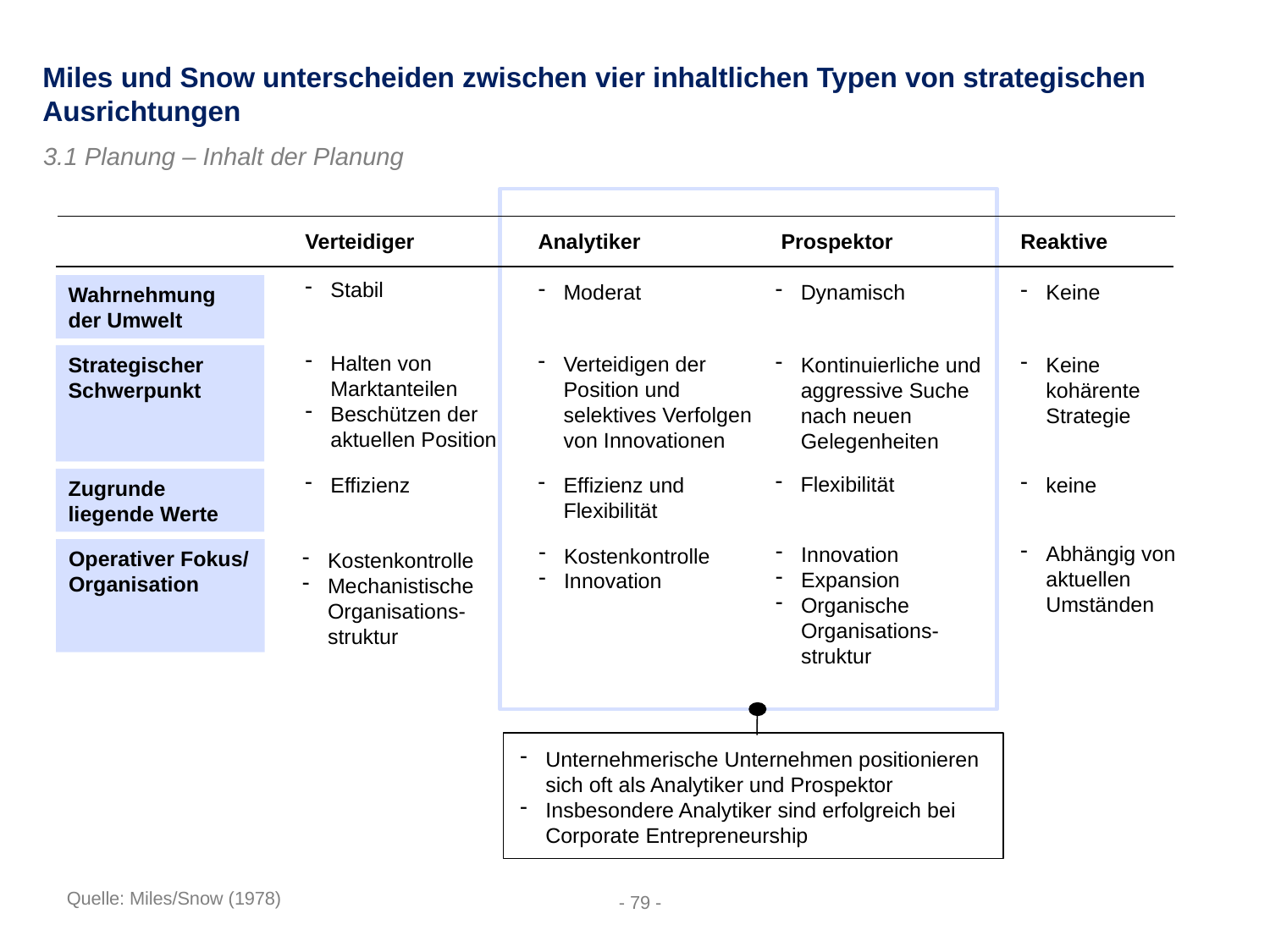

Miles und Snow unterscheiden zwischen vier inhaltlichen Typen von strategischen Ausrichtungen
3.1 Planung – Inhalt der Planung

Analytiker
Prospektor
Verteidiger
Reaktive
Stabil
Moderat
Dynamisch
Keine
Wahrnehmung der Umwelt
Halten von Marktanteilen
Beschützen der aktuellen Position
Verteidigen der Position und selektives Verfolgen von Innovationen
Strategischer Schwerpunkt
Kontinuierliche und aggressive Suche nach neuen Gelegenheiten
Keine kohärente Strategie
Flexibilität
Effizienz
Effizienz und Flexibilität
Zugrunde liegende Werte
Abhängig von aktuellen Umständen
Innovation
Expansion
Organische Organisations-struktur
Kostenkontrolle
Innovation

Operativer Fokus/
Organisation
Kostenkontrolle
Mechanistische Organisations-struktur
keine

Unternehmerische Unternehmen positionieren sich oft als Analytiker und Prospektor
Insbesondere Analytiker sind erfolgreich bei Corporate Entrepreneurship
Quelle: Miles/Snow (1978)
- 79 -